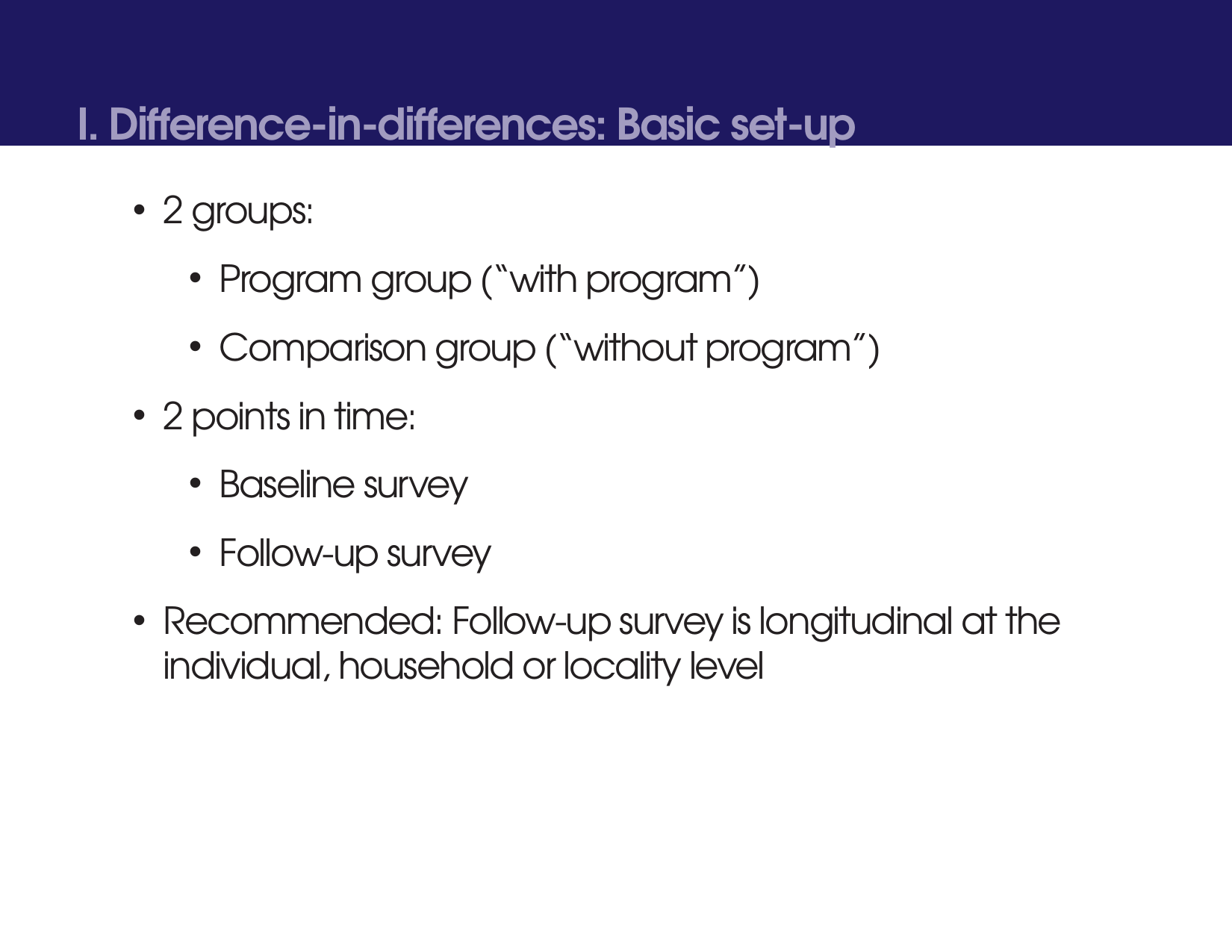

I. Difference-in-differences: Basic set-up
2 groups:
Program group (“with program”)
Comparison group (“without program”)
2 points in time:
Baseline survey
Follow-up survey
Recommended: Follow-up survey is longitudinal at the individual, household or locality level